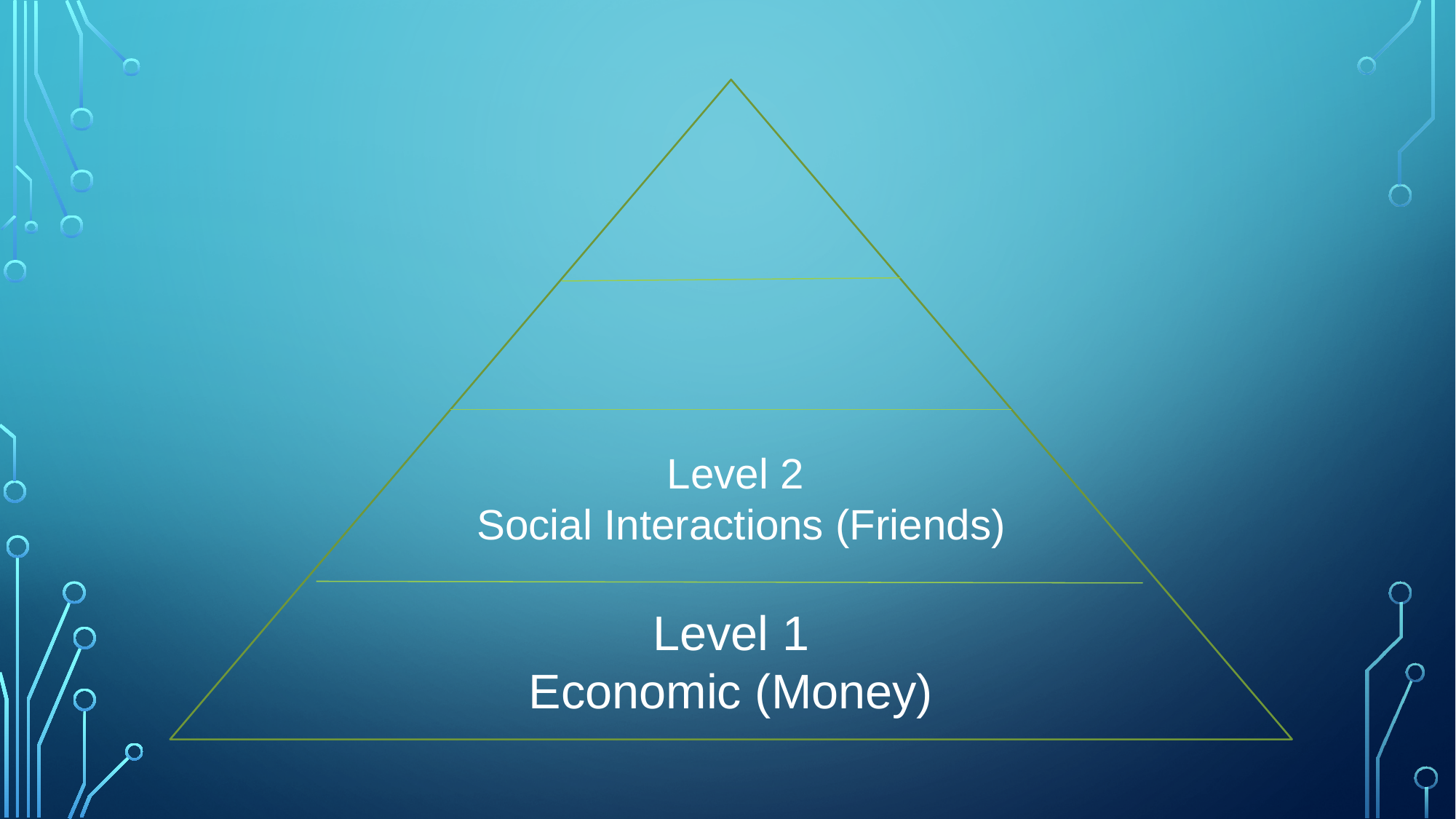

Level 2
Social Interactions (Friends)
Level 1
Economic (Money)